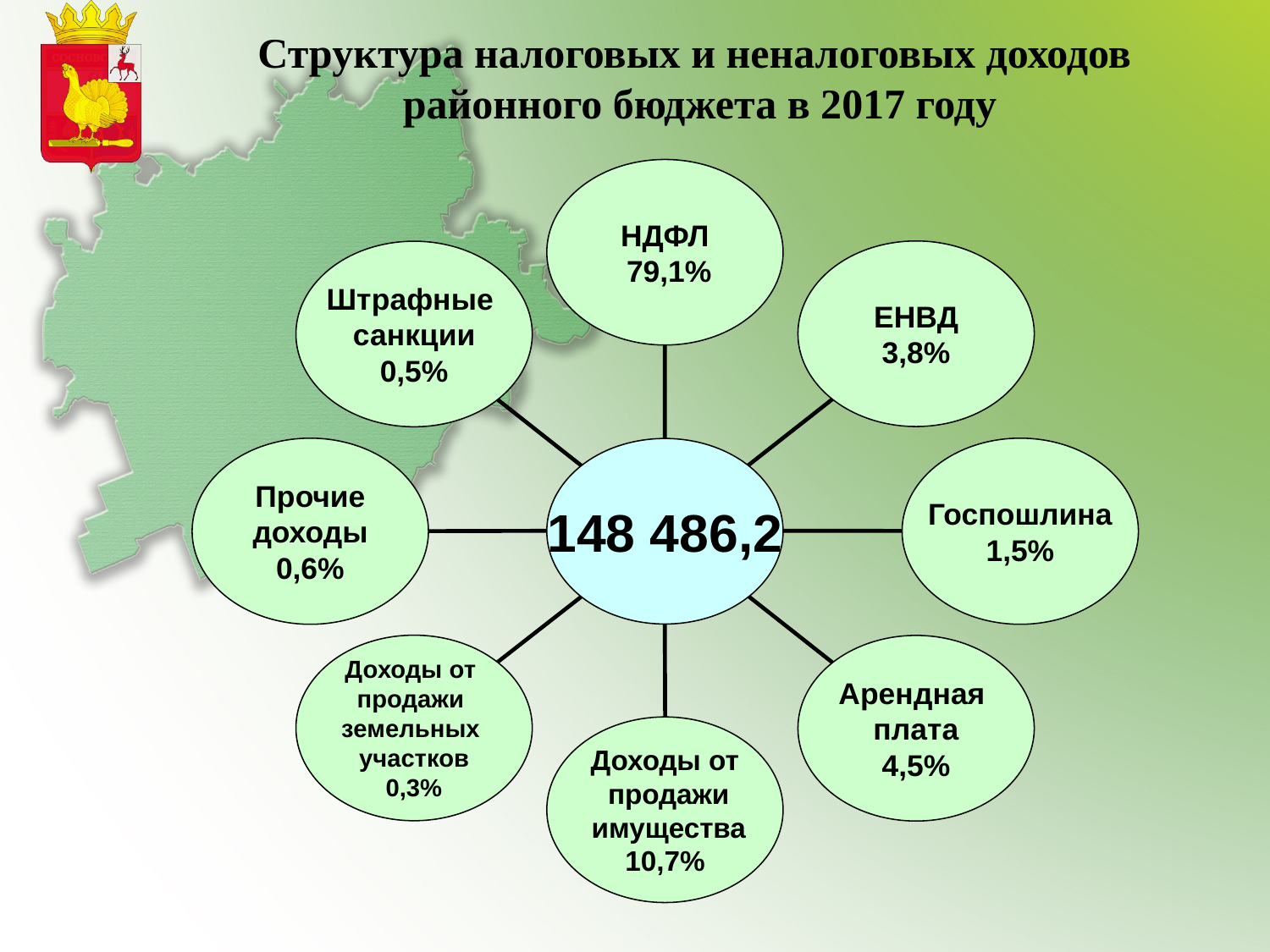

Структура налоговых и неналоговых доходов
 районного бюджета в 2017 году
НДФЛ
 79,1%
ЕНВД
3,8%
Штрафные
санкции
0,5%

Прочие
доходы
0,6%
Госпошлина
1,5%
148 486,2

Доходы от
продажи
земельных
участков
0,3%
Арендная
плата
4,5%
Доходы от
 продажи
 имущества
10,7%